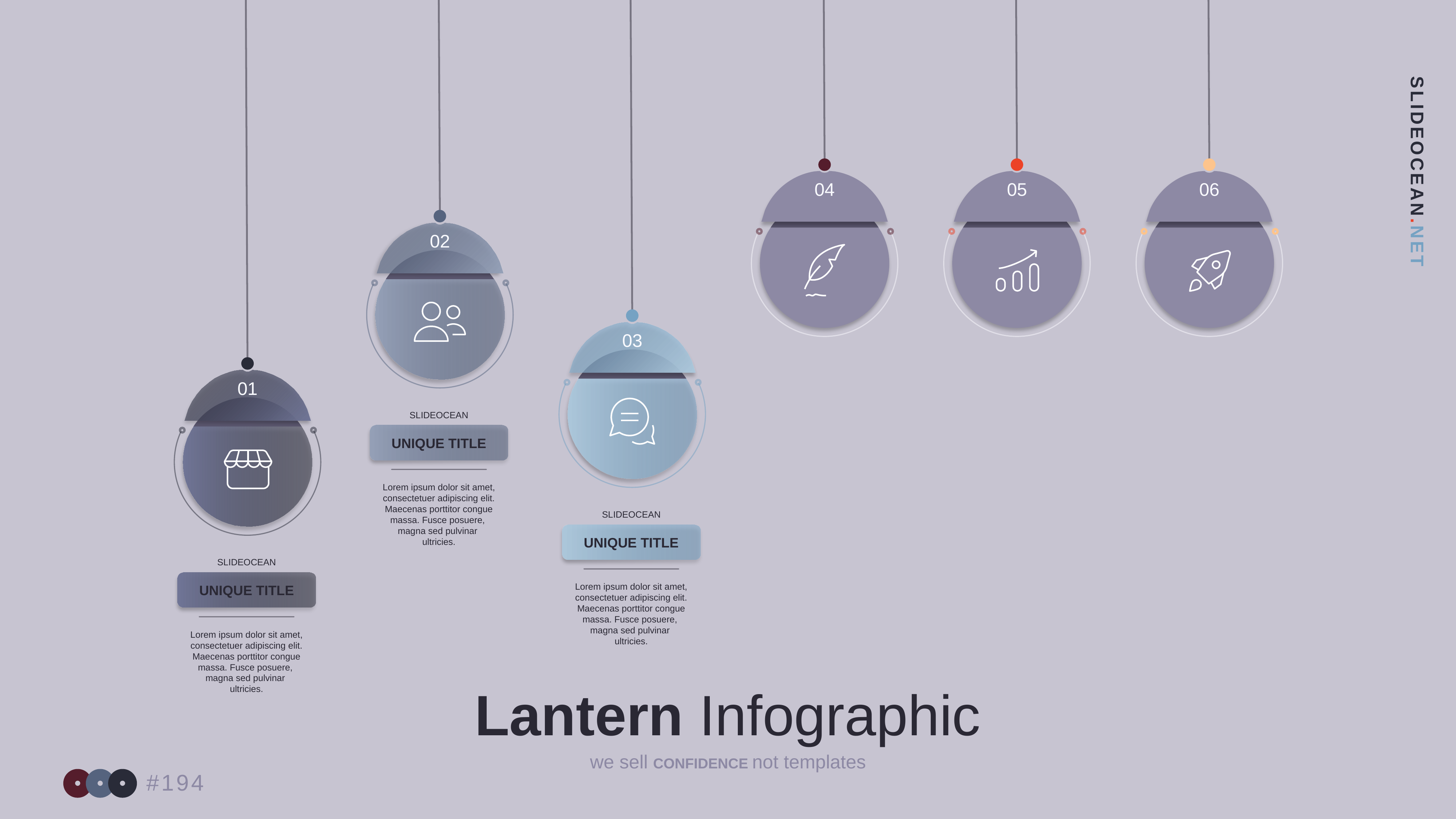

04

05

06

02

03

01

SLIDEOCEAN

UNIQUE TITLE
Lorem ipsum dolor sit amet, consectetuer adipiscing elit. Maecenas porttitor congue massa. Fusce posuere,
magna sed pulvinar
ultricies.

SLIDEOCEAN

UNIQUE TITLE
Lorem ipsum dolor sit amet, consectetuer adipiscing elit. Maecenas porttitor congue massa. Fusce posuere,
magna sed pulvinar
ultricies.
SLIDEOCEAN

UNIQUE TITLE
Lorem ipsum dolor sit amet, consectetuer adipiscing elit. Maecenas porttitor congue massa. Fusce posuere,
magna sed pulvinar
ultricies.
Lantern Infographic
we sell CONFIDENCE not templates
#194